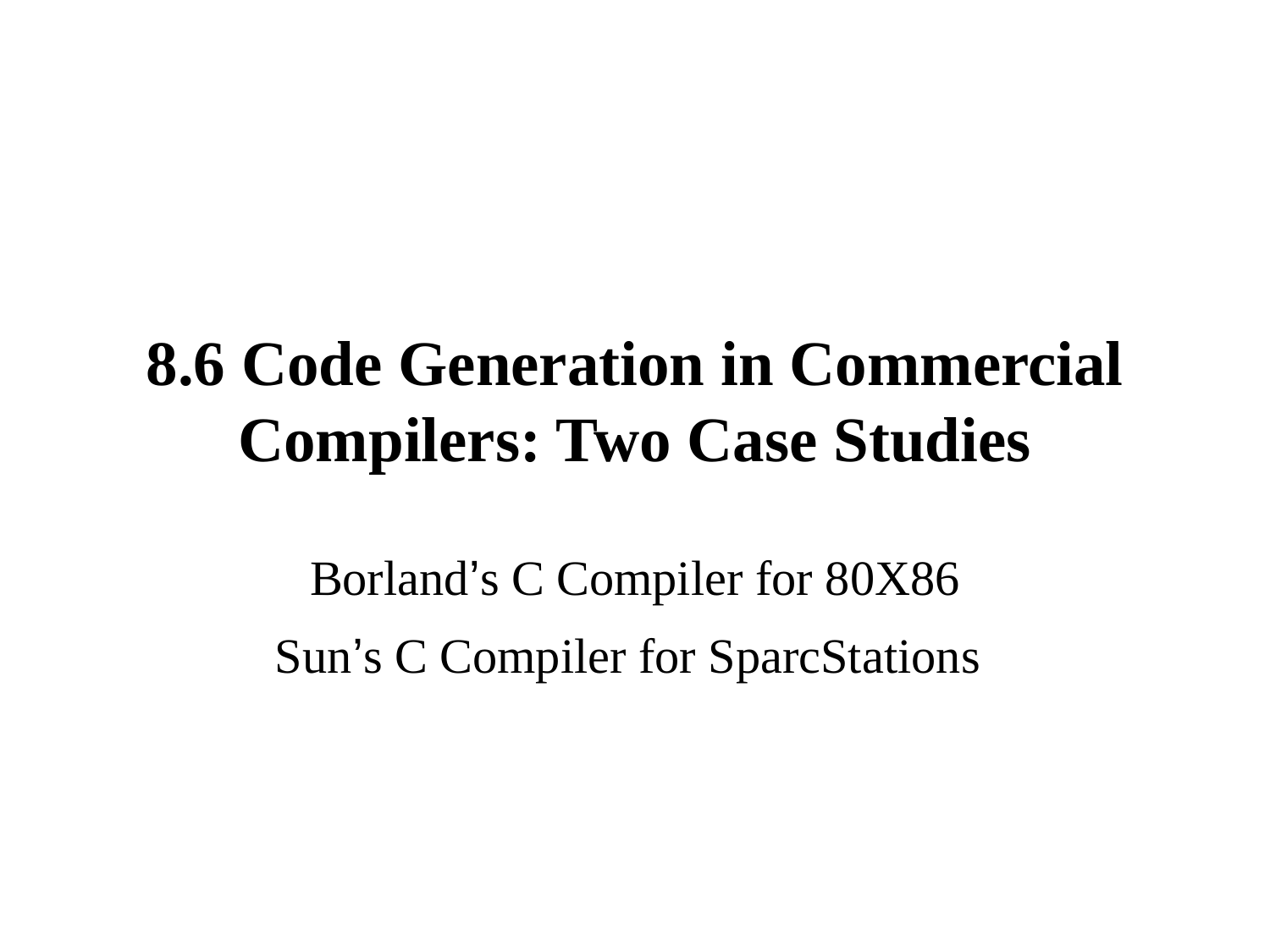

# 8.6 Code Generation in Commercial Compilers: Two Case Studies
Borland’s C Compiler for 80X86
Sun’s C Compiler for SparcStations